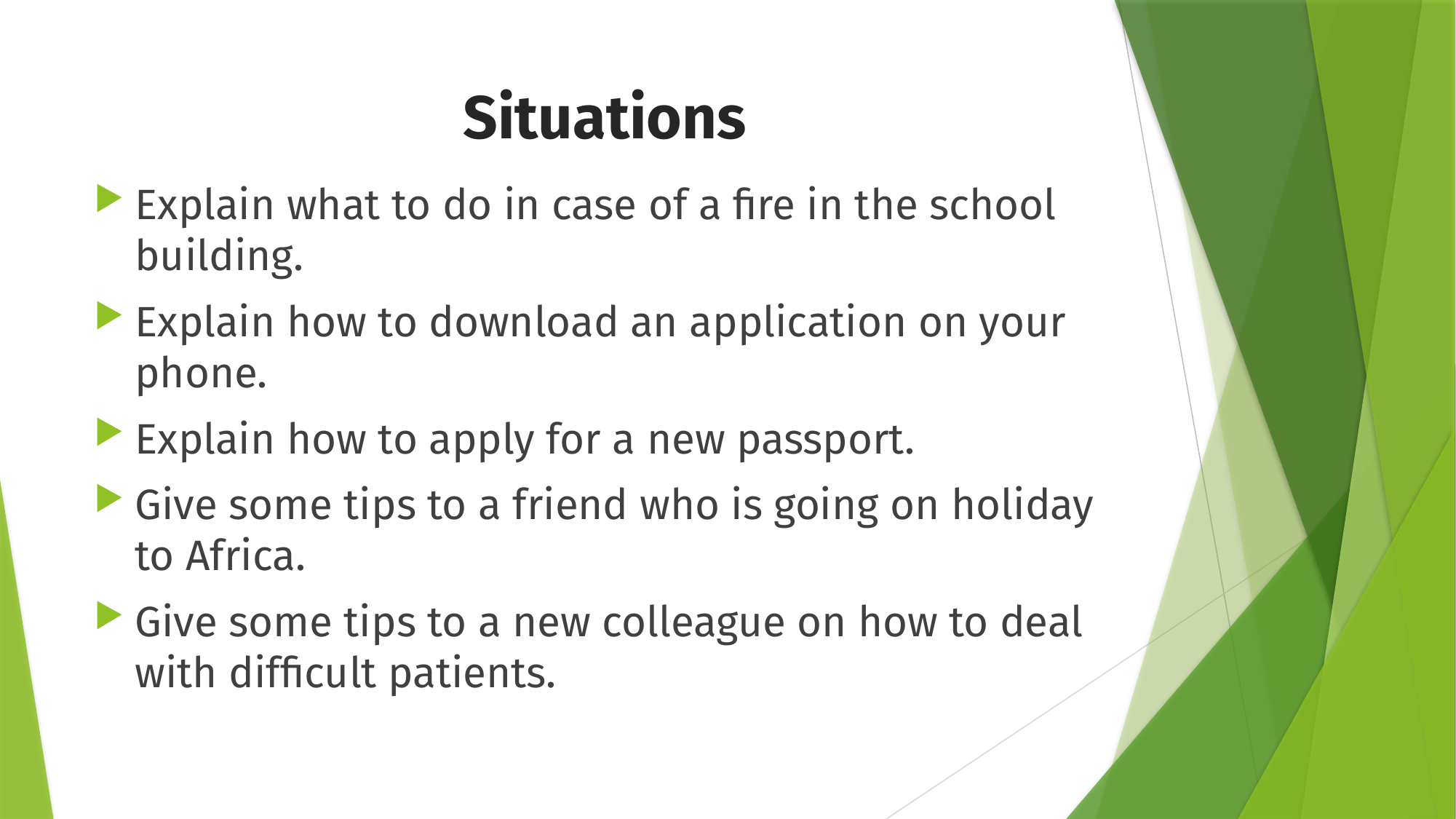

# Situations
Explain what to do in case of a fire in the school building.
Explain how to download an application on your phone.
Explain how to apply for a new passport.
Give some tips to a friend who is going on holiday to Africa.
Give some tips to a new colleague on how to deal with difficult patients.